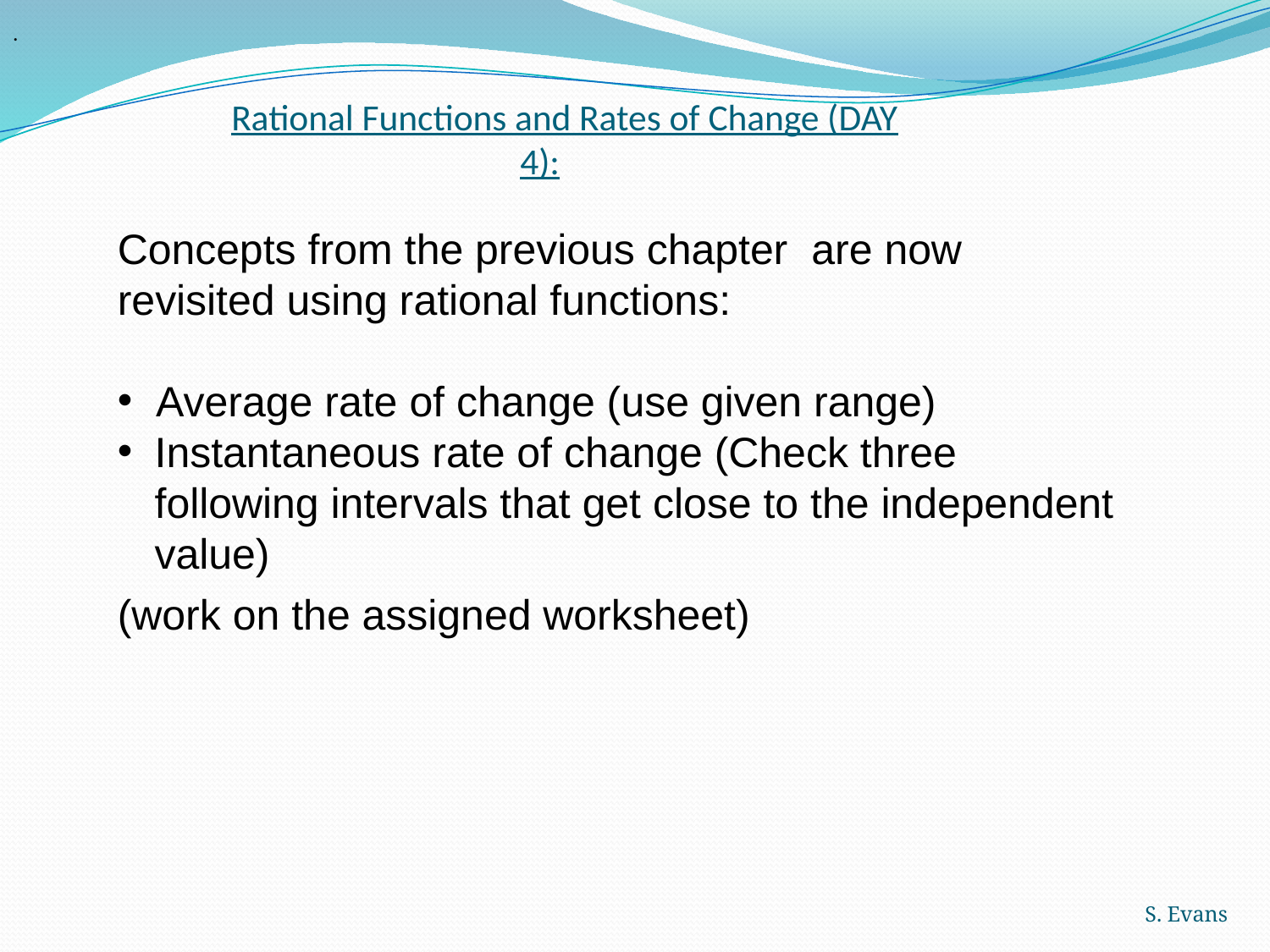

.
# Rational Functions and Rates of Change (DAY 4):

Concepts from the previous chapter  are now revisited using rational functions:

  Average rate of change (use given range)
Instantaneous rate of change (Check three following intervals that get close to the independent value)

(work on the assigned worksheet)
S. Evans